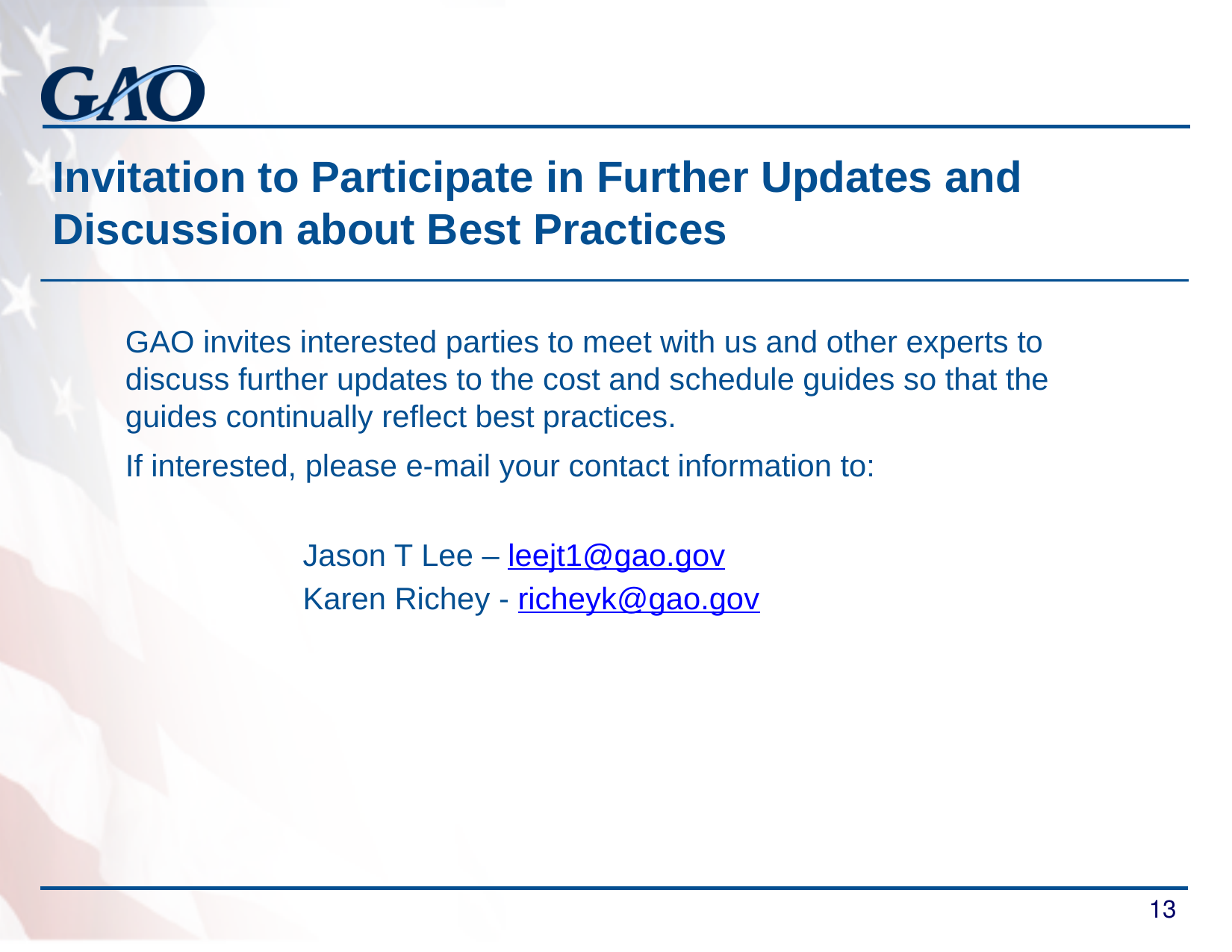

# Invitation to Participate in Further Updates and Discussion about Best Practices

GAO invites interested parties to meet with us and other experts to discuss further updates to the cost and schedule guides so that the guides continually reflect best practices.
If interested, please e-mail your contact information to:

Jason T Lee – leejt1@gao.gov
Karen Richey - richeyk@gao.gov

13